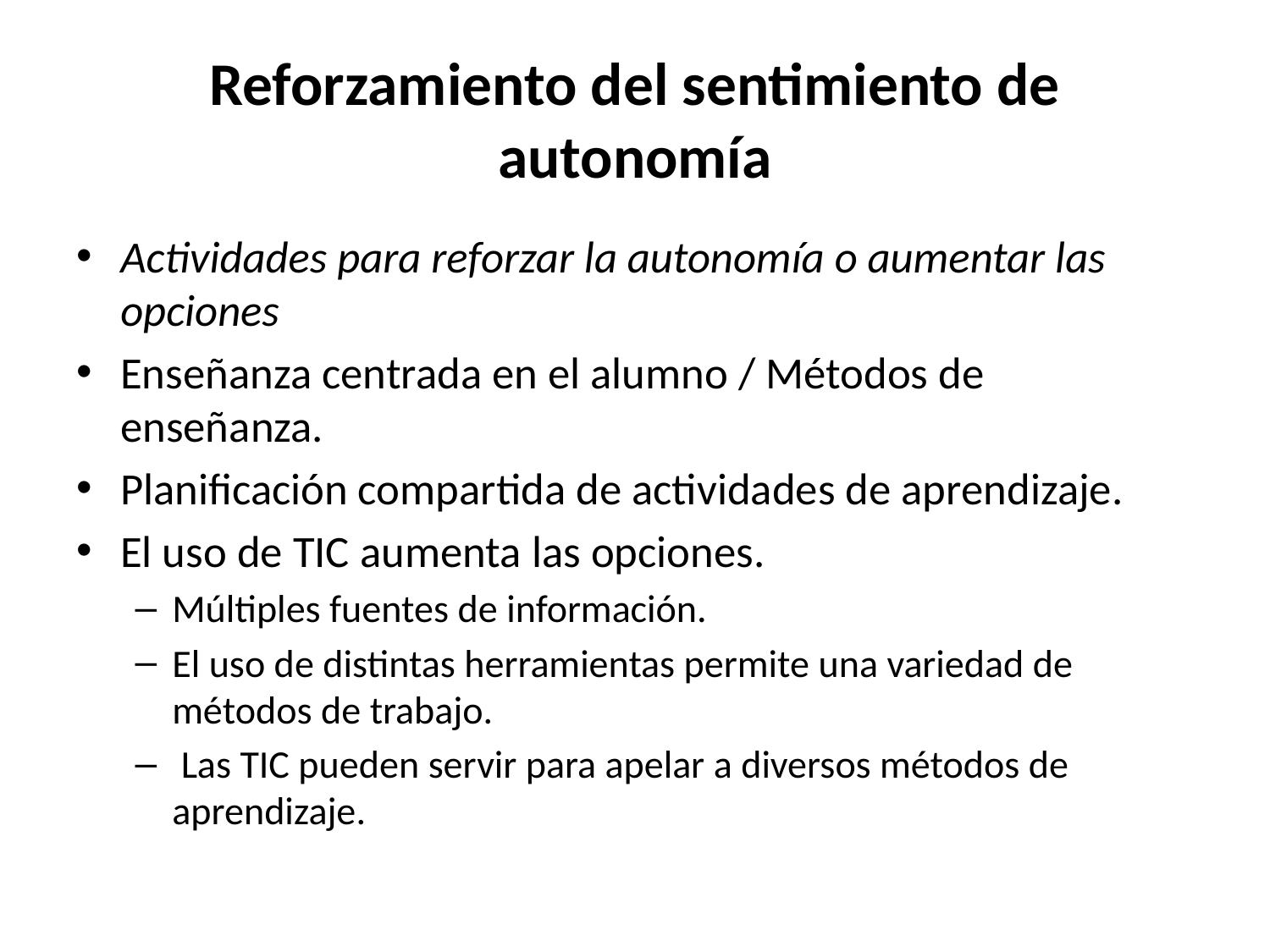

# Reforzamiento del sentimiento de autonomía
Actividades para reforzar la autonomía o aumentar las opciones
Enseñanza centrada en el alumno / Métodos de enseñanza.
Planificación compartida de actividades de aprendizaje.
El uso de TIC aumenta las opciones.
Múltiples fuentes de información.
El uso de distintas herramientas permite una variedad de métodos de trabajo.
 Las TIC pueden servir para apelar a diversos métodos de aprendizaje.